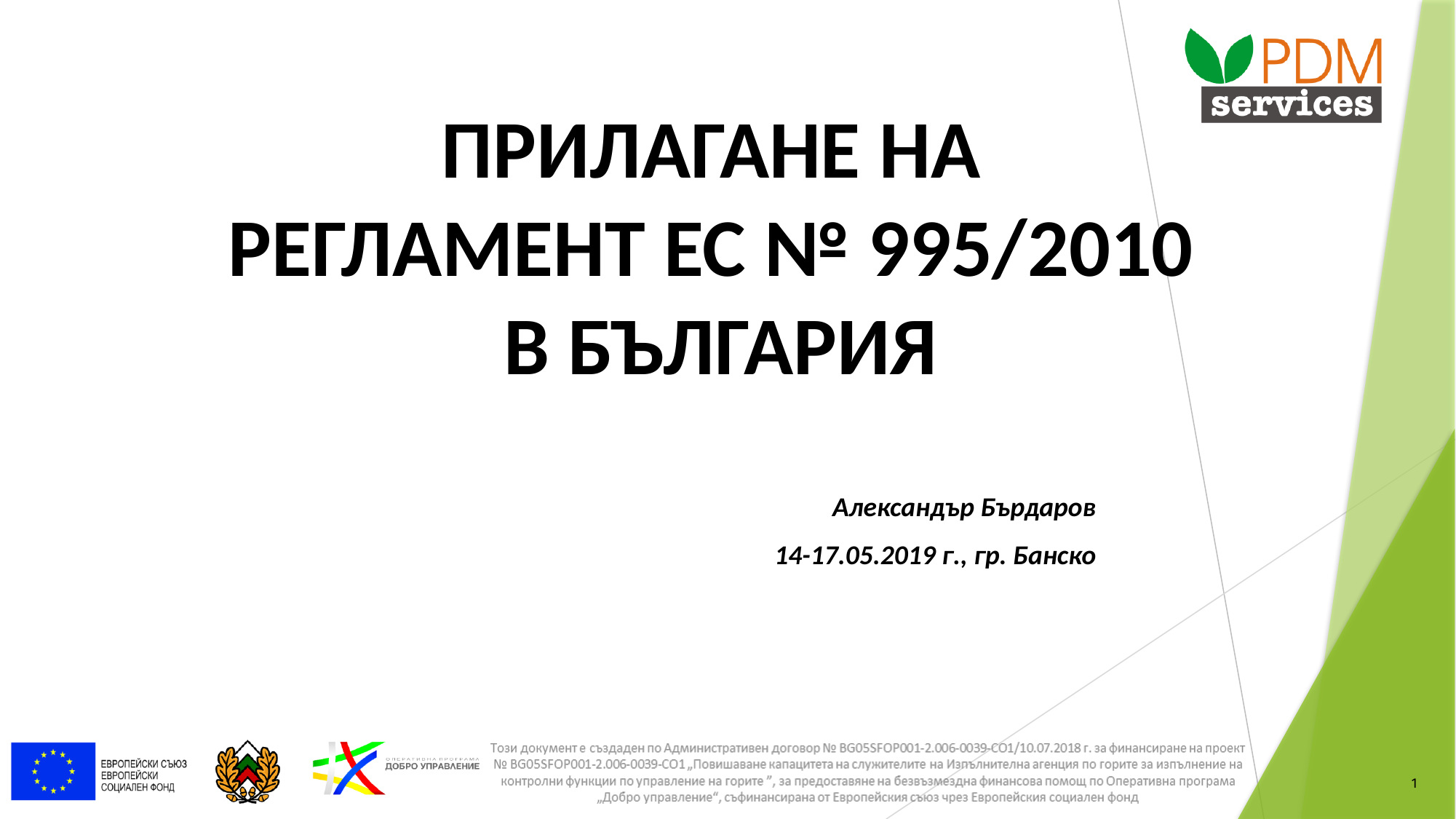

# ПРИЛАГАНЕ НА РЕГЛАМЕНТ ЕС № 995/2010 В БЪЛГАРИЯ
Александър Бърдаров
14-17.05.2019 г., гр. Банско

1